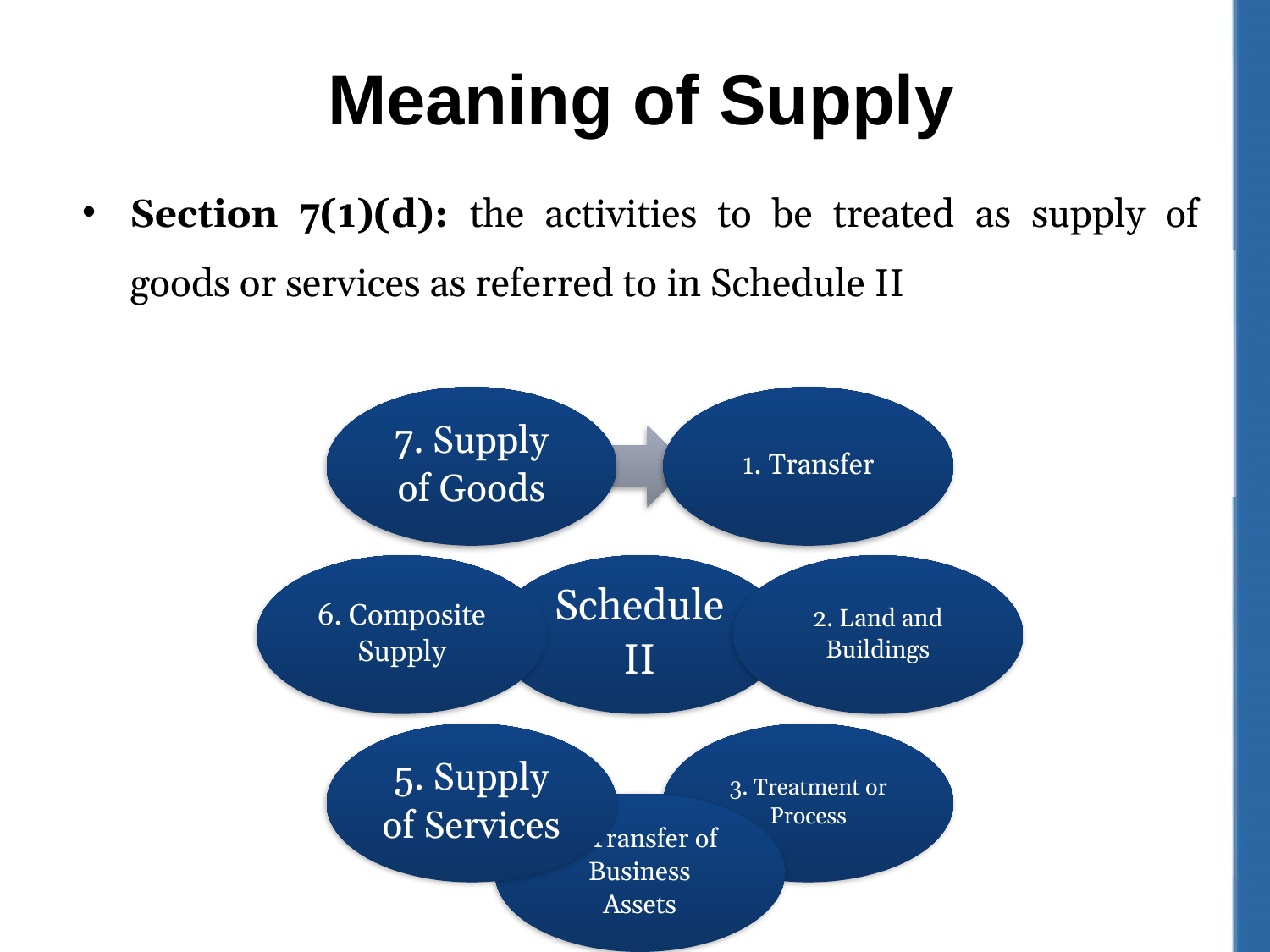

# Meaning of Supply
Section 7(1)(d): the activities to be treated as supply of goods or services as referred to in Schedule II

1. Transfer
2. Land and Buildings
Schedule II
6. Composite Supply
7. Supply of Goods